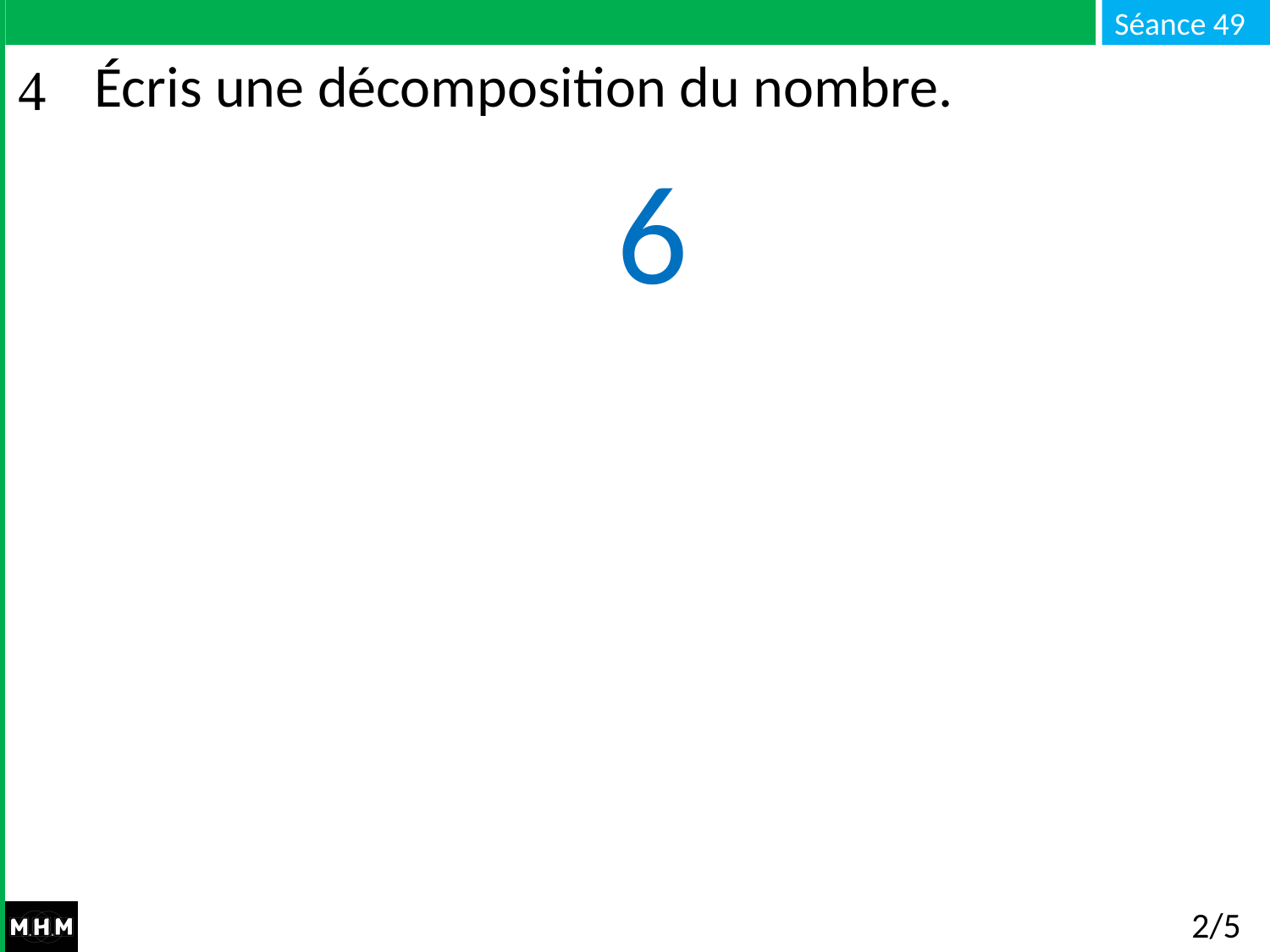

# Écris une décomposition du nombre.
6
2/5